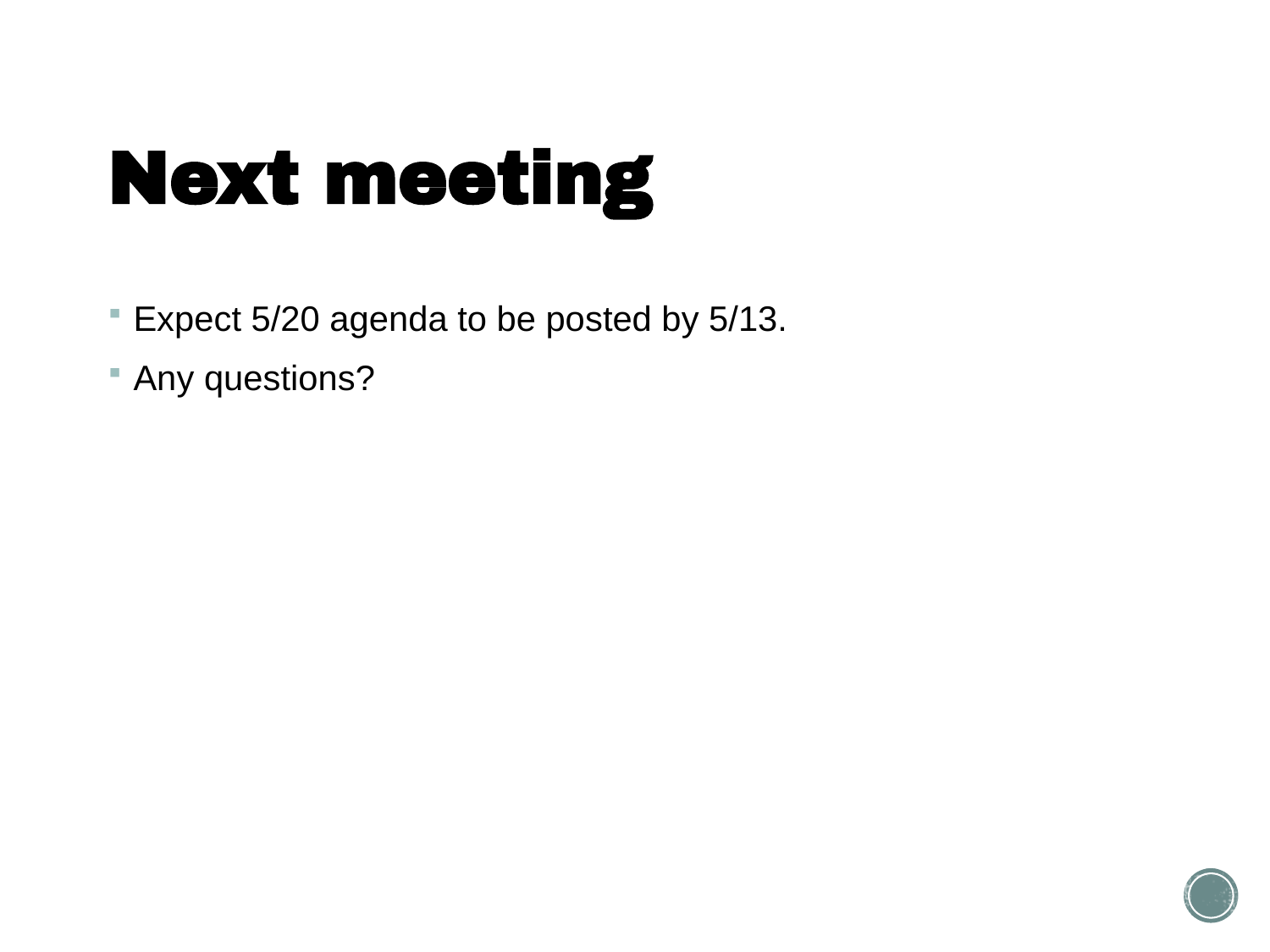

# Next meeting
Expect 5/20 agenda to be posted by 5/13.
Any questions?